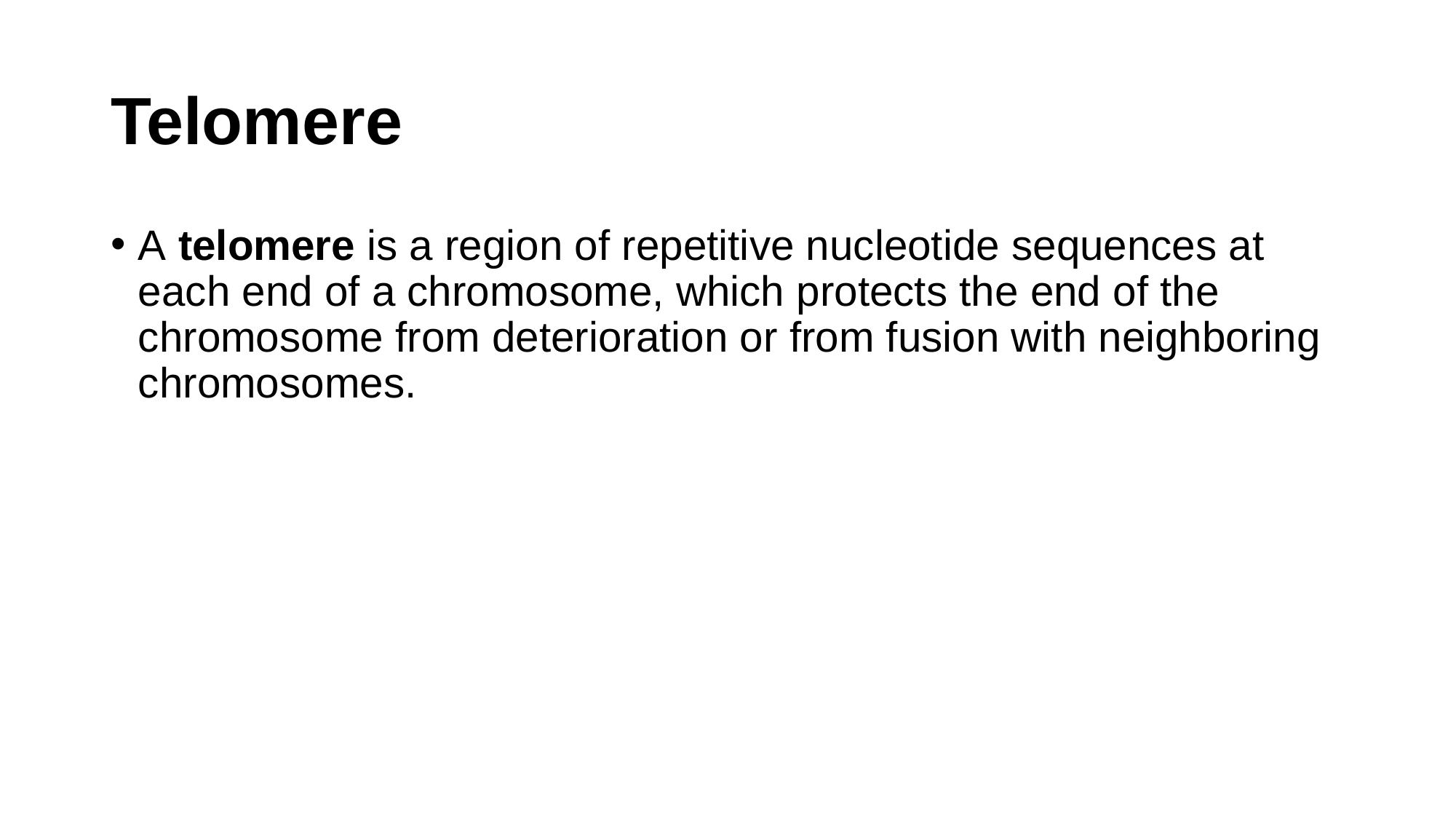

# Telomere
A telomere is a region of repetitive nucleotide sequences at each end of a chromosome, which protects the end of the chromosome from deterioration or from fusion with neighboring chromosomes.